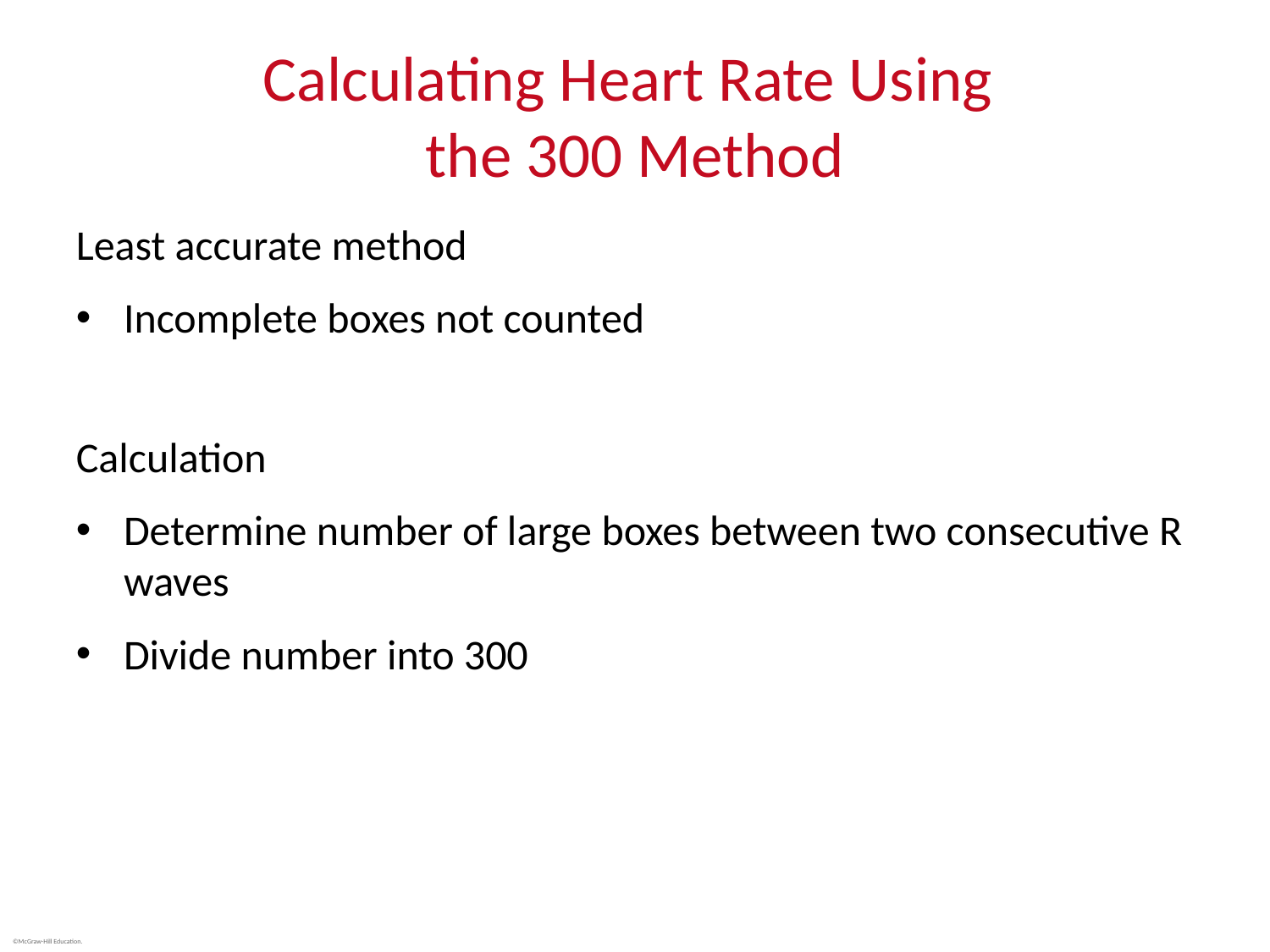

# Calculating Heart Rate Using the 300 Method
Least accurate method
Incomplete boxes not counted
Calculation
Determine number of large boxes between two consecutive R waves
Divide number into 300